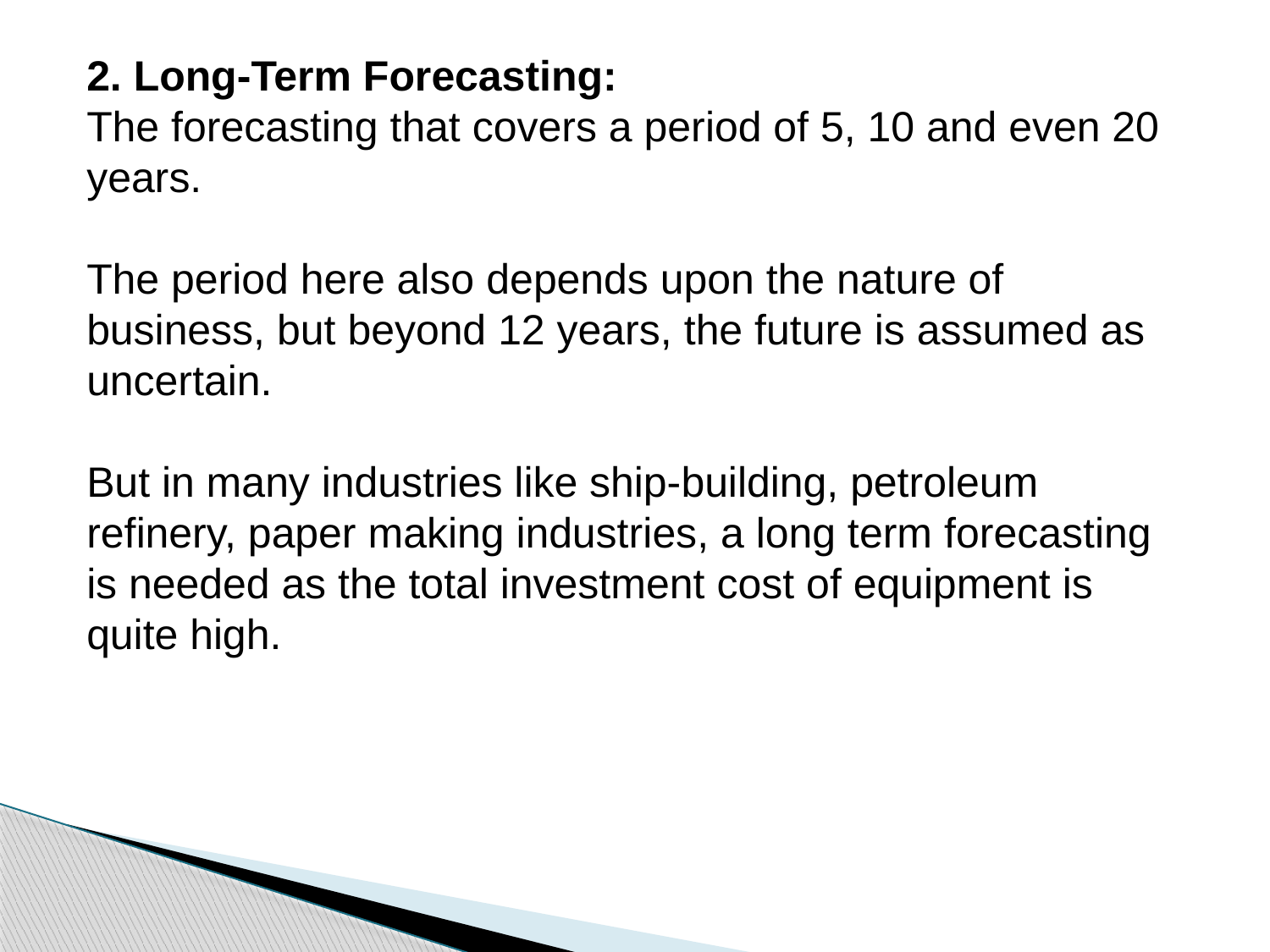

2. Long-Term Forecasting:
The forecasting that covers a period of 5, 10 and even 20 years.

The period here also de­pends upon the nature of business, but beyond 12 years, the future is assumed as uncertain.

But in many industries like ship-building, petroleum refinery, paper making industries, a long term forecasting is needed as the total investment cost of equipment is quite high.